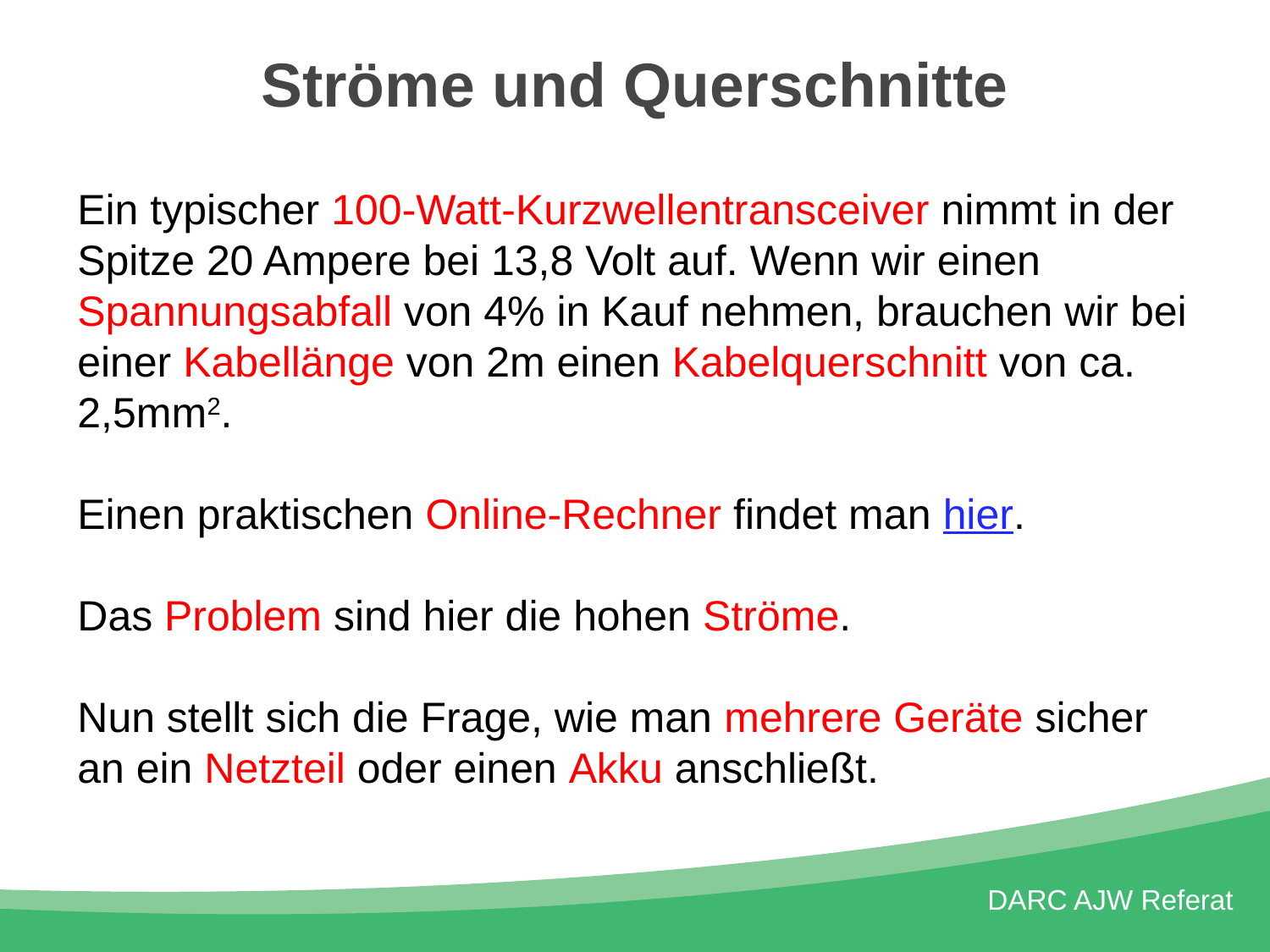

# Ströme und Querschnitte
Ein typischer 100-Watt-Kurzwellentransceiver nimmt in der Spitze 20 Ampere bei 13,8 Volt auf. Wenn wir einen Spannungsabfall von 4% in Kauf nehmen, brauchen wir bei einer Kabellänge von 2m einen Kabelquerschnitt von ca. 2,5mm2.

Einen praktischen Online-Rechner findet man hier.

Das Problem sind hier die hohen Ströme.

Nun stellt sich die Frage, wie man mehrere Geräte sicher an ein Netzteil oder einen Akku anschließt.